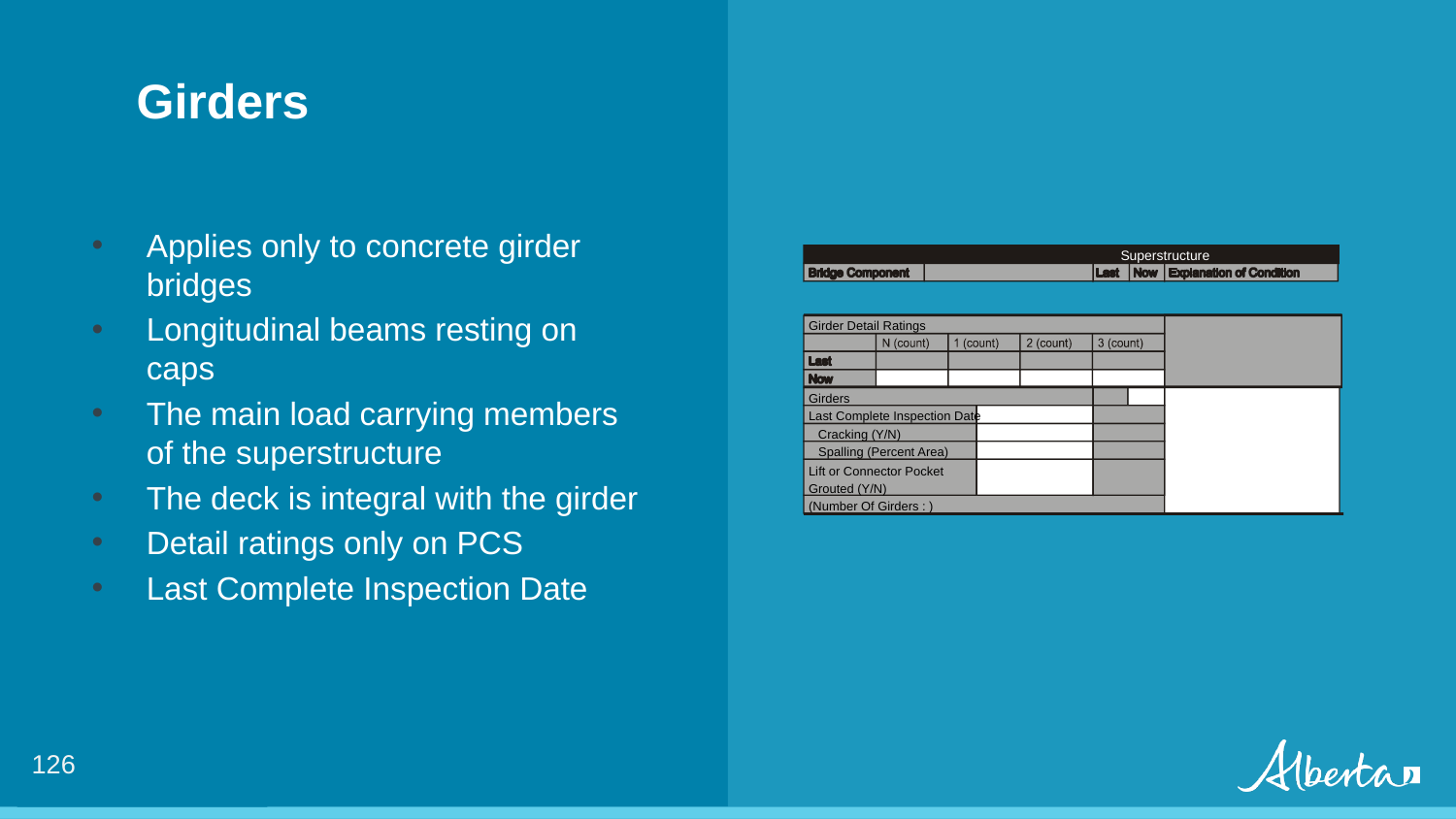

Girders
Applies only to concrete girder bridges
Longitudinal beams resting on caps
The main load carrying members of the superstructure
The deck is integral with the girder
Detail ratings only on PCS
Last Complete Inspection Date

Superstructure

Girder Detail Ratings

Girders

Last Complete Inspection Date

Cracking (Y/N)

Spalling (Percent Area)

Lift or Connector Pocket
Grouted (Y/N)

(Number Of Girders : )

126